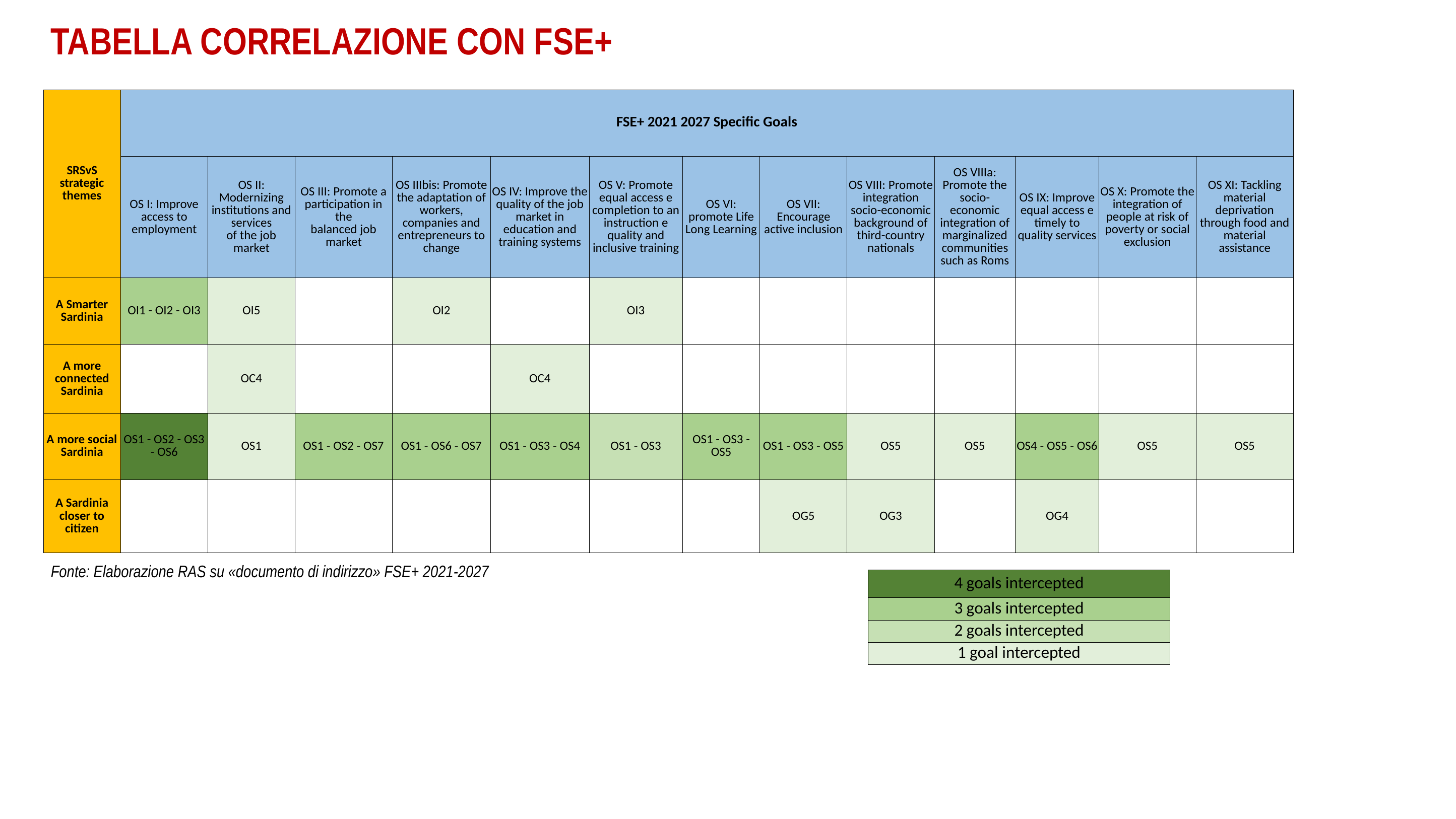

TABELLA CORRELAZIONE CON FSE+
| SRSvS strategic themes | FSE+ 2021 2027 Specific Goals |  |  |  |  |  |  |  |  |  |  |  |  |
| --- | --- | --- | --- | --- | --- | --- | --- | --- | --- | --- | --- | --- | --- |
|  | OS I: Improve access to employment | OS II: Modernizing institutions and services of the job market | OS III: Promote a participation in the balanced job market | OS IIIbis: Promote the adaptation of workers, companies and entrepreneurs to change | OS IV: Improve the quality of the job market in education and training systems | OS V: Promote equal access e completion to an instruction e quality and inclusive training | OS VI: promote Life Long Learning | OS VII: Encourage active inclusion | OS VIII: Promote integration socio-economic background of third-country nationals | OS VIIIa: Promote the socio-economic integration of marginalized communities such as Roms | OS IX: Improve equal access e timely to quality services | OS X: Promote the integration of people at risk of poverty or social exclusion | OS XI: Tackling material deprivation through food and material assistance |
| A Smarter Sardinia | OI1 - OI2 - OI3 | OI5 |  | OI2 |  | OI3 |  |  |  |  |  |  |  |
| A more connected Sardinia |  | OC4 |  |  | OC4 |  |  |  |  |  |  |  |  |
| A more social Sardinia | OS1 - OS2 - OS3 - OS6 | OS1 | OS1 - OS2 - OS7 | OS1 - OS6 - OS7 | OS1 - OS3 - OS4 | OS1 - OS3 | OS1 - OS3 - OS5 | OS1 - OS3 - OS5 | OS5 | OS5 | OS4 - OS5 - OS6 | OS5 | OS5 |
| A Sardinia closer to citizen |  |  |  |  |  |  |  | OG5 | OG3 |  | OG4 |  |  |
Fonte: Elaborazione RAS su «documento di indirizzo» FSE+ 2021-2027
| 4 goals intercepted |
| --- |
| 3 goals intercepted |
| 2 goals intercepted |
| 1 goal intercepted |